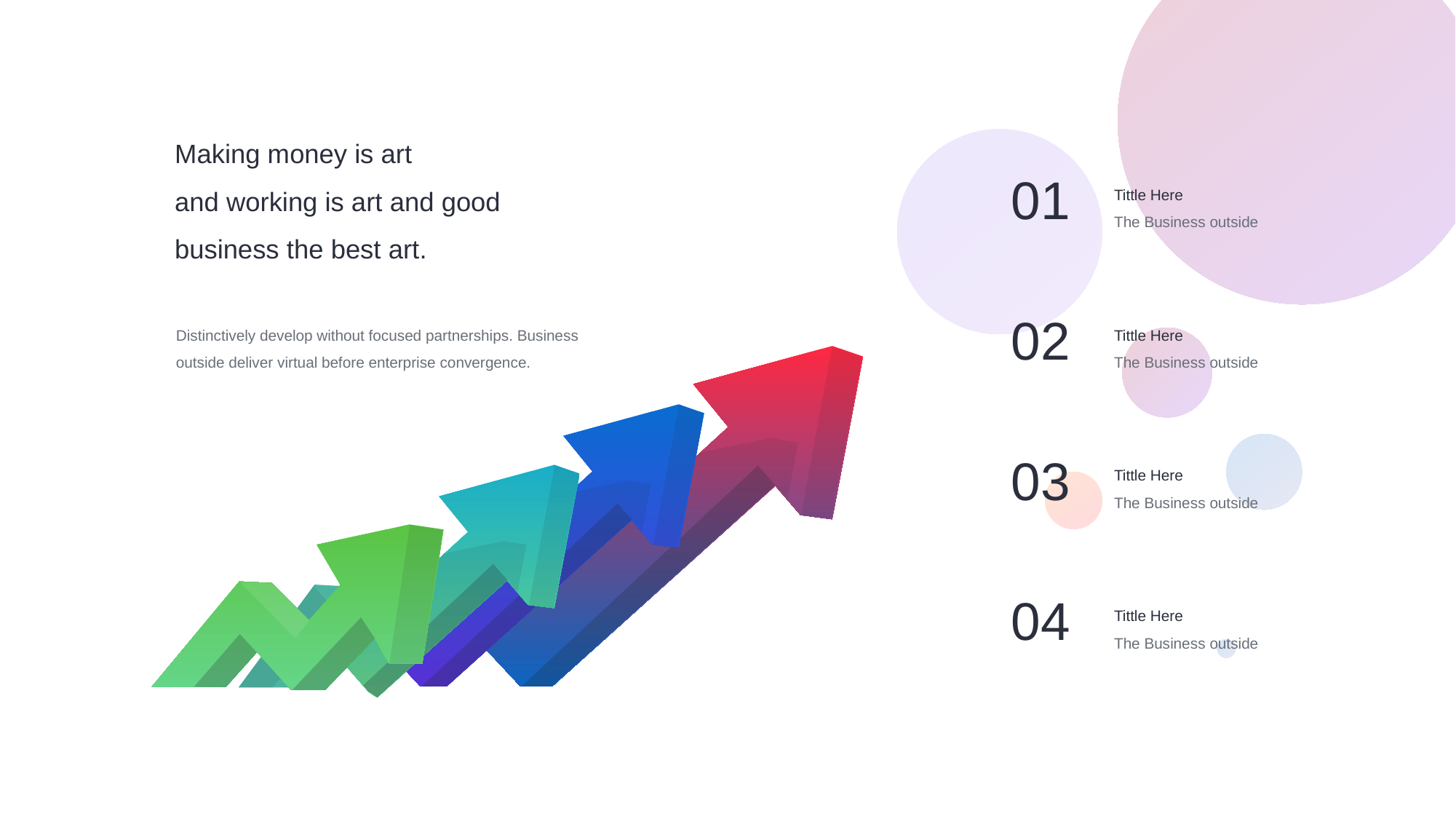

21
Making money is art
and working is art and good
business the best art.

01
Tittle Here
The Business outside
02
Distinctively develop without focused partnerships. Business
outside deliver virtual before enterprise convergence.
Tittle Here
The Business outside

03
Tittle Here
The Business outside

04
Tittle Here
The Business outside